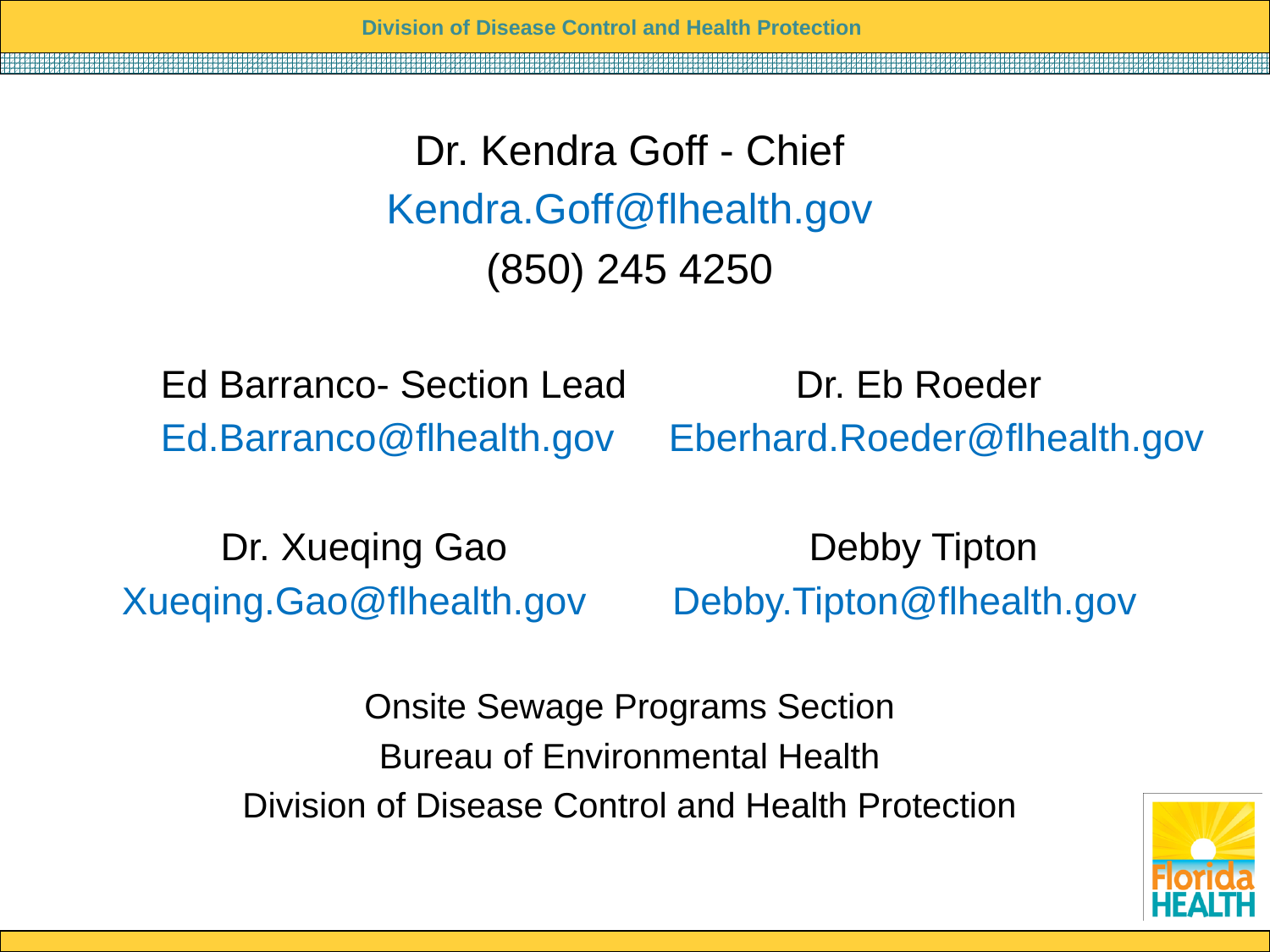

Dr. Kendra Goff - Chief
Kendra.Goff@flhealth.gov
(850) 245 4250

	Ed Barranco- Section Lead	   	Dr. Eb Roeder
   	Ed.Barranco@flhealth.gov  	Eberhard.Roeder@flhealth.gov

Dr. Xueqing Gao                            Debby Tipton
Xueqing.Gao@flhealth.gov        Debby.Tipton@flhealth.gov

Onsite Sewage Programs Section
Bureau of Environmental Health
Division of Disease Control and Health Protection